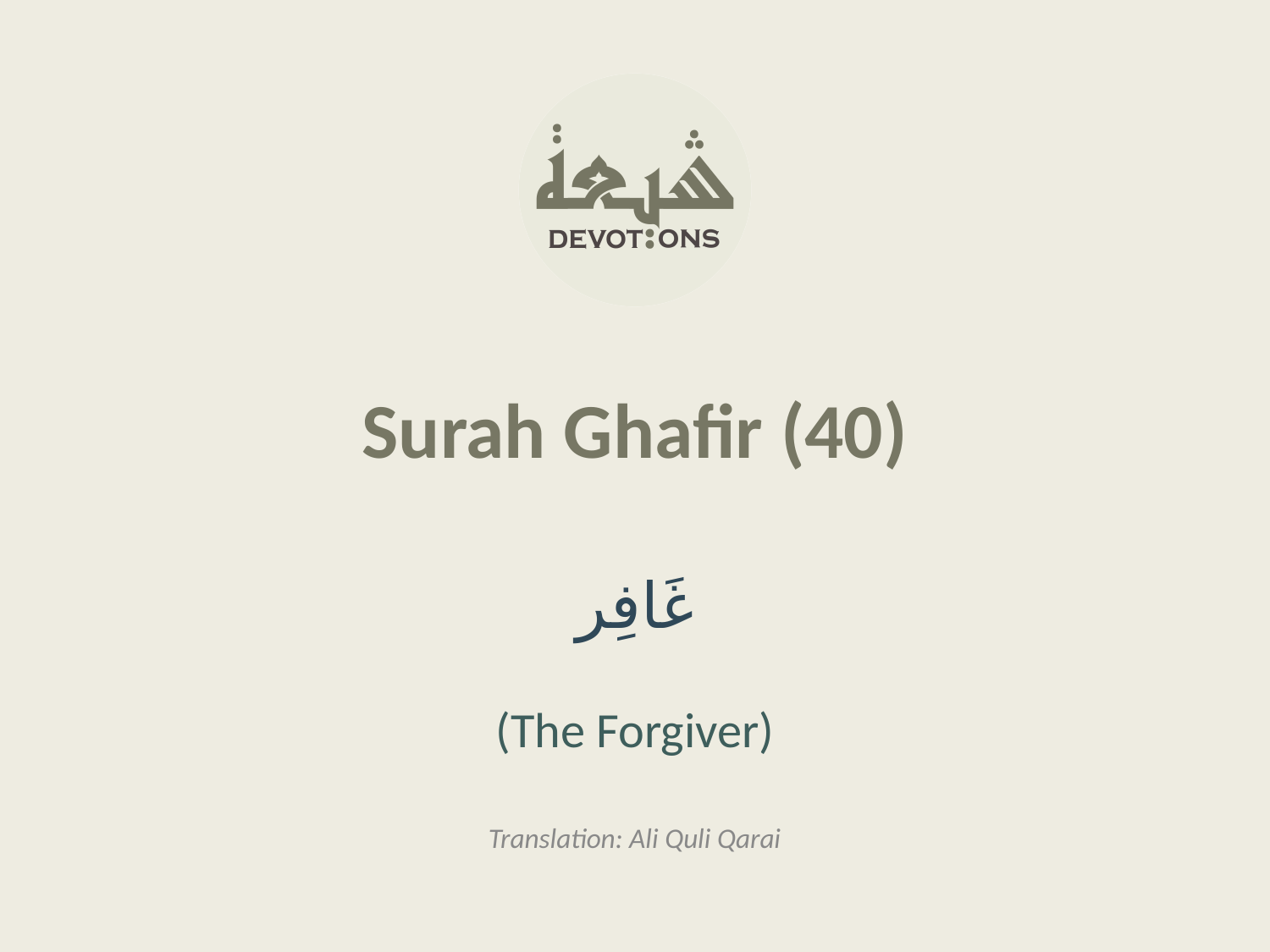

Surah Ghafir (40)
غَافِر
(The Forgiver)
Translation: Ali Quli Qarai